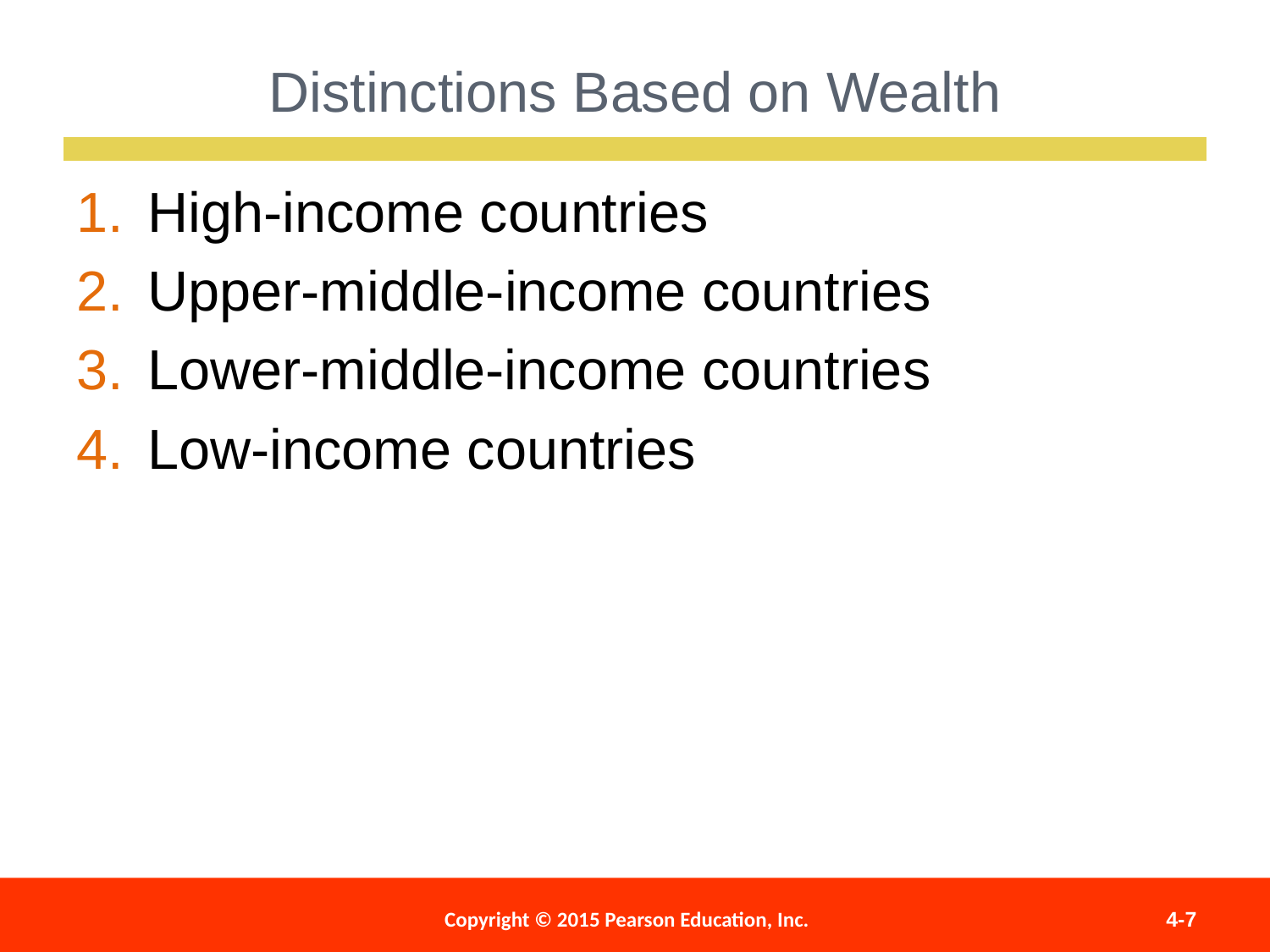

Distinctions Based on Wealth
High-income countries
Upper-middle-income countries
Lower-middle-income countries
Low-income countries